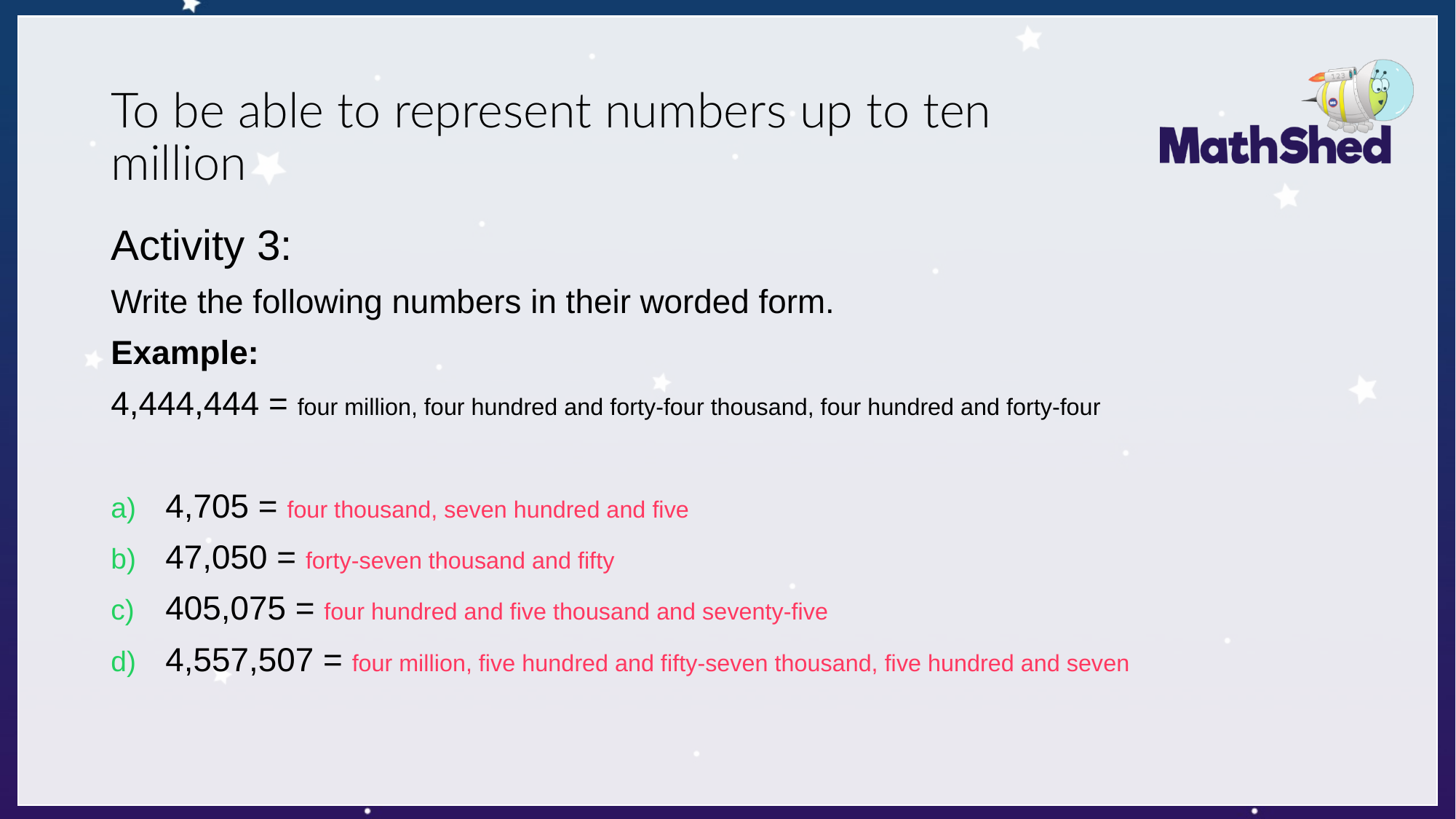

# To be able to represent numbers up to ten million
Activity 3:
Write the following numbers in their worded form.
Example:
4,444,444 = four million, four hundred and forty-four thousand, four hundred and forty-four

4,705 = four thousand, seven hundred and five
47,050 = forty-seven thousand and fifty
405,075 = four hundred and five thousand and seventy-five
4,557,507 = four million, five hundred and fifty-seven thousand, five hundred and seven